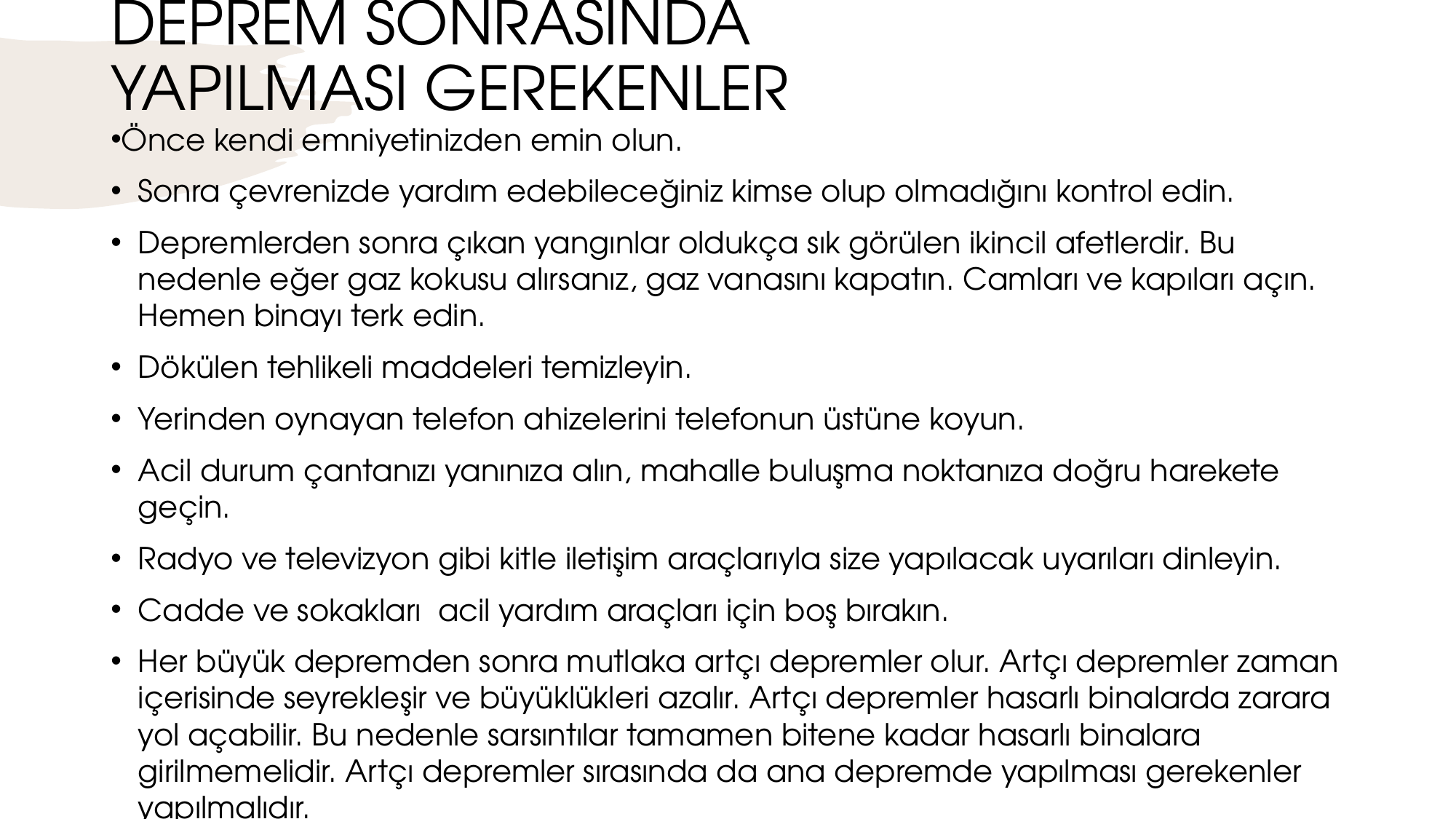

# DEPREM SONRASINDA YAPILMASI GEREKENLER

Önce kendi emniyetinizden emin olun.
Sonra çevrenizde yardım edebileceğiniz kimse olup olmadığını kontrol edin.
Depremlerden sonra çıkan yangınlar oldukça sık görülen ikincil afetlerdir. Bu nedenle eğer gaz kokusu alırsanız, gaz vanasını kapatın. Camları ve kapıları açın. Hemen binayı terk edin.
Dökülen tehlikeli maddeleri temizleyin.
Yerinden oynayan telefon ahizelerini telefonun üstüne koyun.
Acil durum çantanızı yanınıza alın, mahalle buluşma noktanıza doğru harekete geçin.
Radyo ve televizyon gibi kitle iletişim araçlarıyla size yapılacak uyarıları dinleyin.
Cadde ve sokakları  acil yardım araçları için boş bırakın.
Her büyük depremden sonra mutlaka artçı depremler olur. Artçı depremler zaman içerisinde seyrekleşir ve büyüklükleri azalır. Artçı depremler hasarlı binalarda zarara yol açabilir. Bu nedenle sarsıntılar tamamen bitene kadar hasarlı binalara girilmemelidir. Artçı depremler sırasında da ana depremde yapılması gerekenler yapılmalıdır.